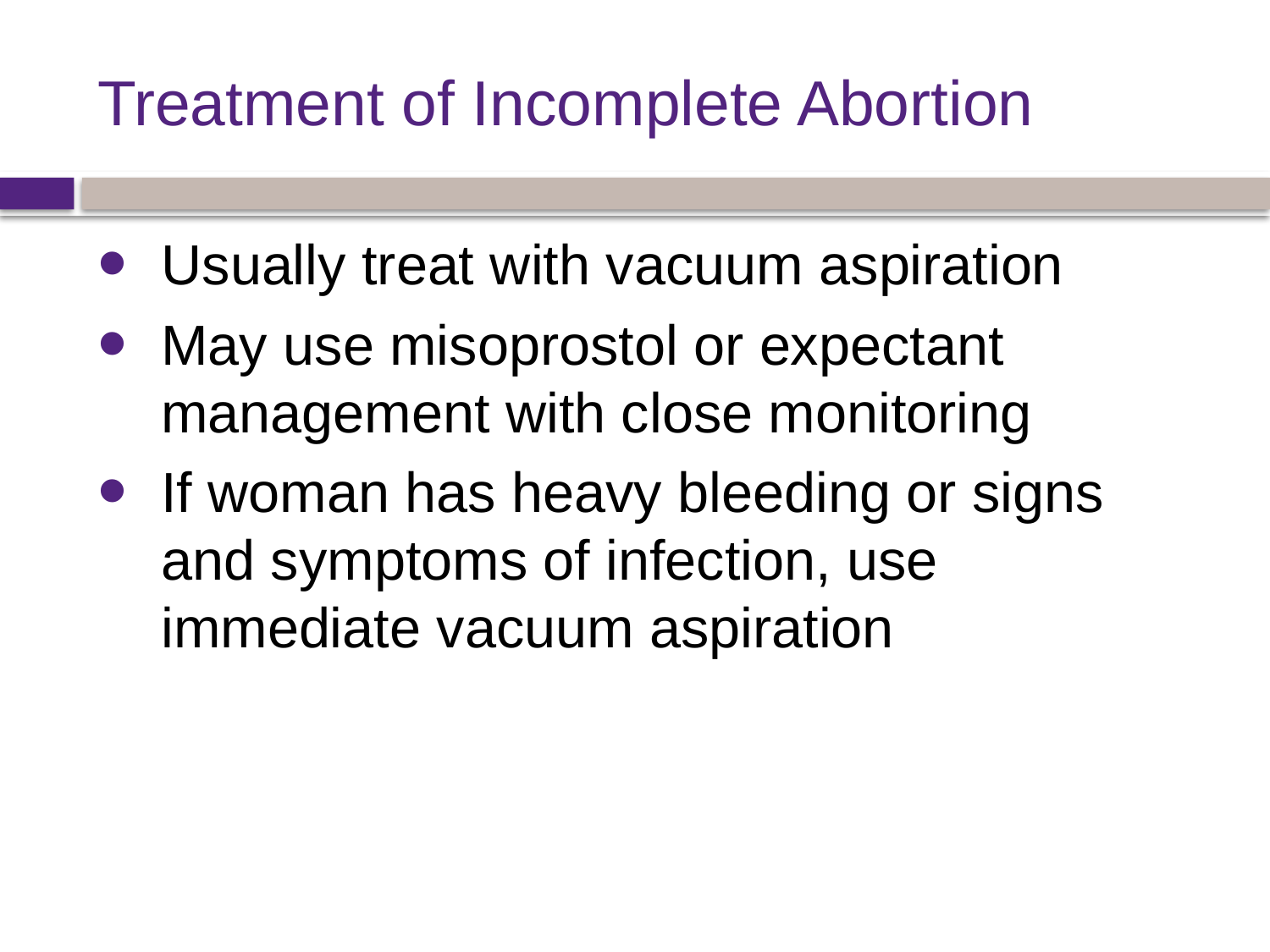

# Treatment of Incomplete Abortion
Usually treat with vacuum aspiration
May use misoprostol or expectant management with close monitoring
If woman has heavy bleeding or signs and symptoms of infection, use immediate vacuum aspiration